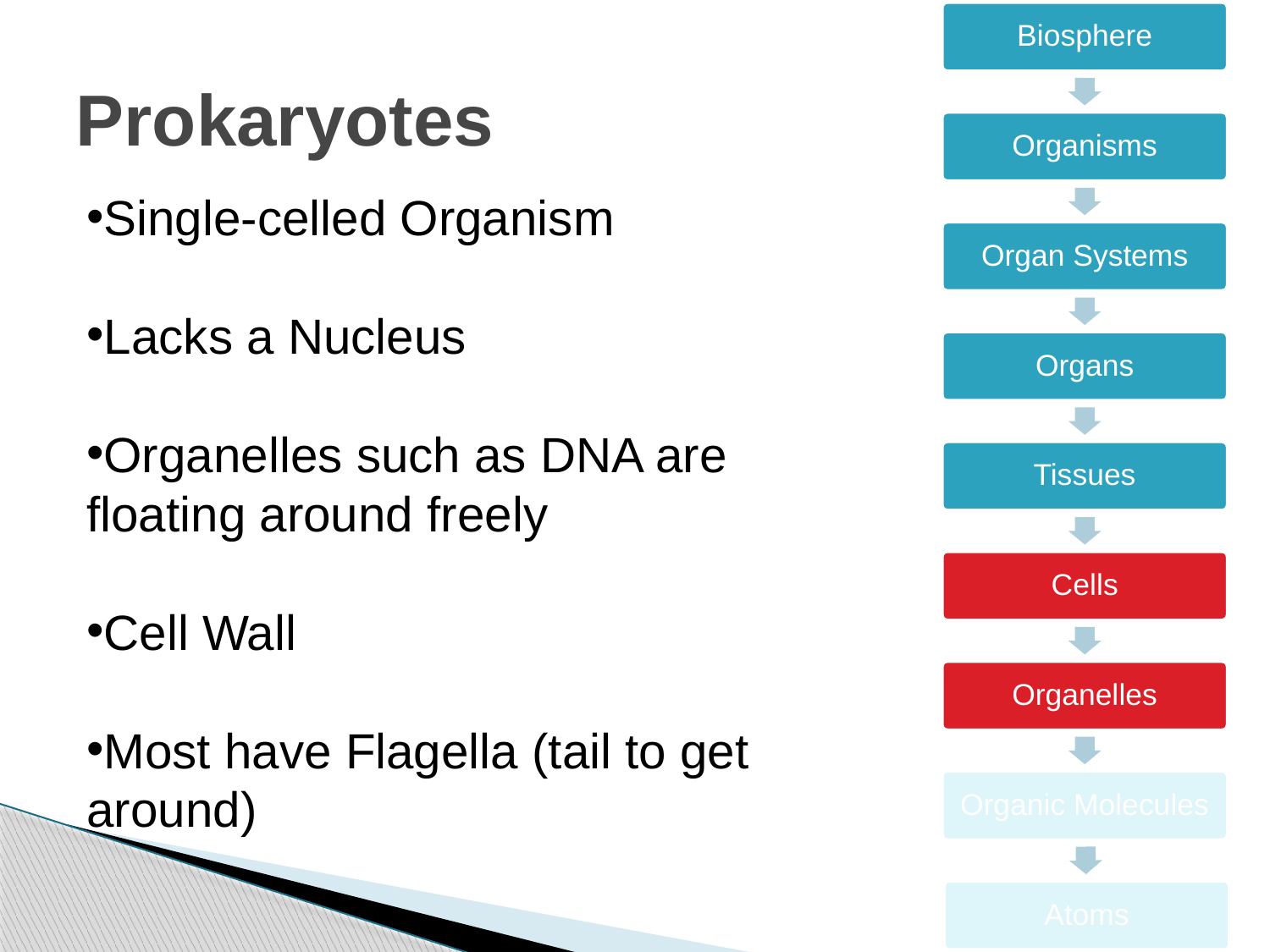

Biosphere

Organisms

Organ Systems

Organs

Tissues

Cells

Organelles

Organic Molecules

Atoms
# Prokaryotes
Single-celled Organism

Lacks a Nucleus

Organelles such as DNA are floating around freely

Cell Wall

Most have Flagella (tail to get around)